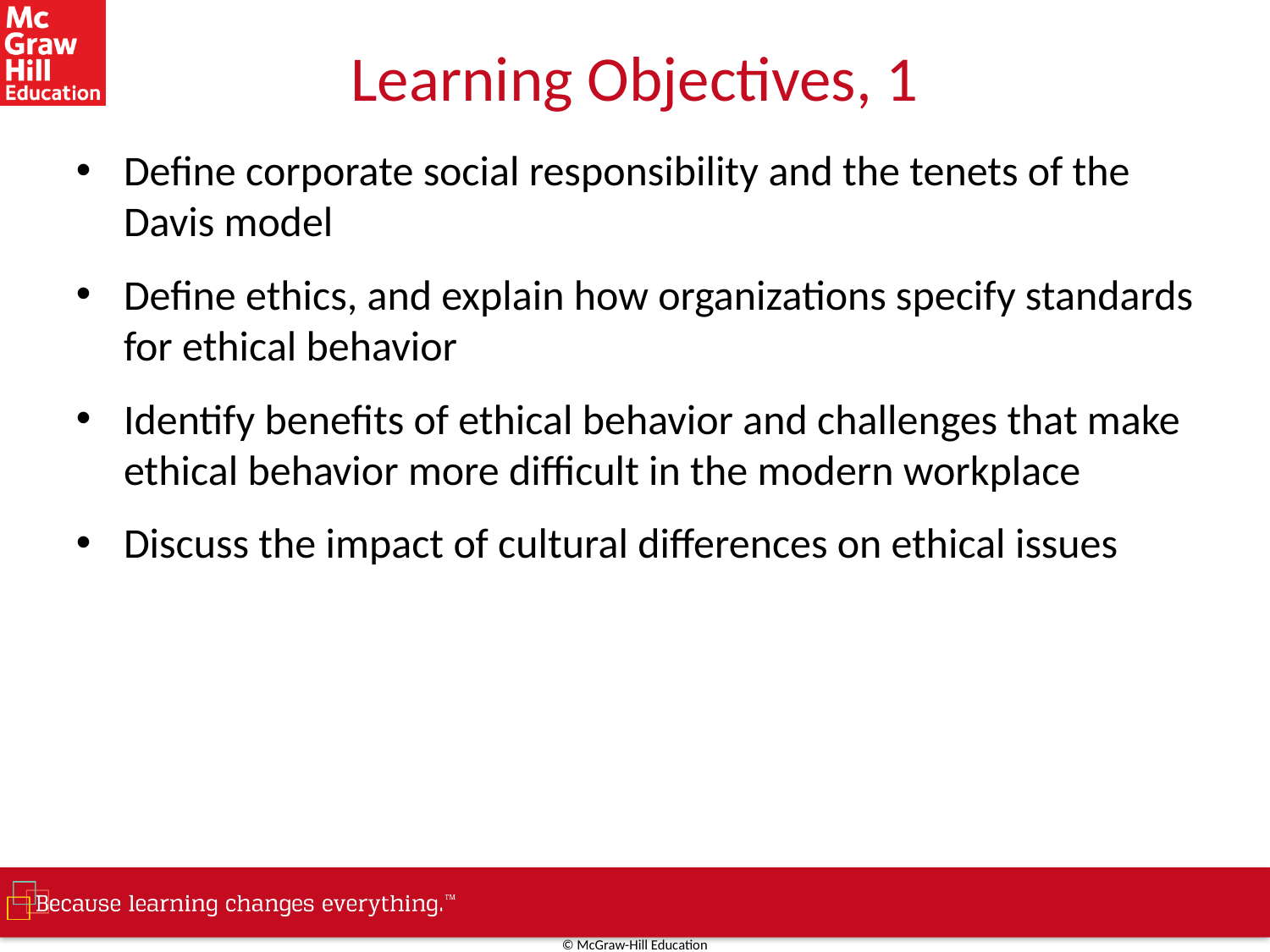

# Learning Objectives, 1
Define corporate social responsibility and the tenets of the Davis model
Define ethics, and explain how organizations specify standards for ethical behavior
Identify benefits of ethical behavior and challenges that make ethical behavior more difficult in the modern workplace
Discuss the impact of cultural differences on ethical issues